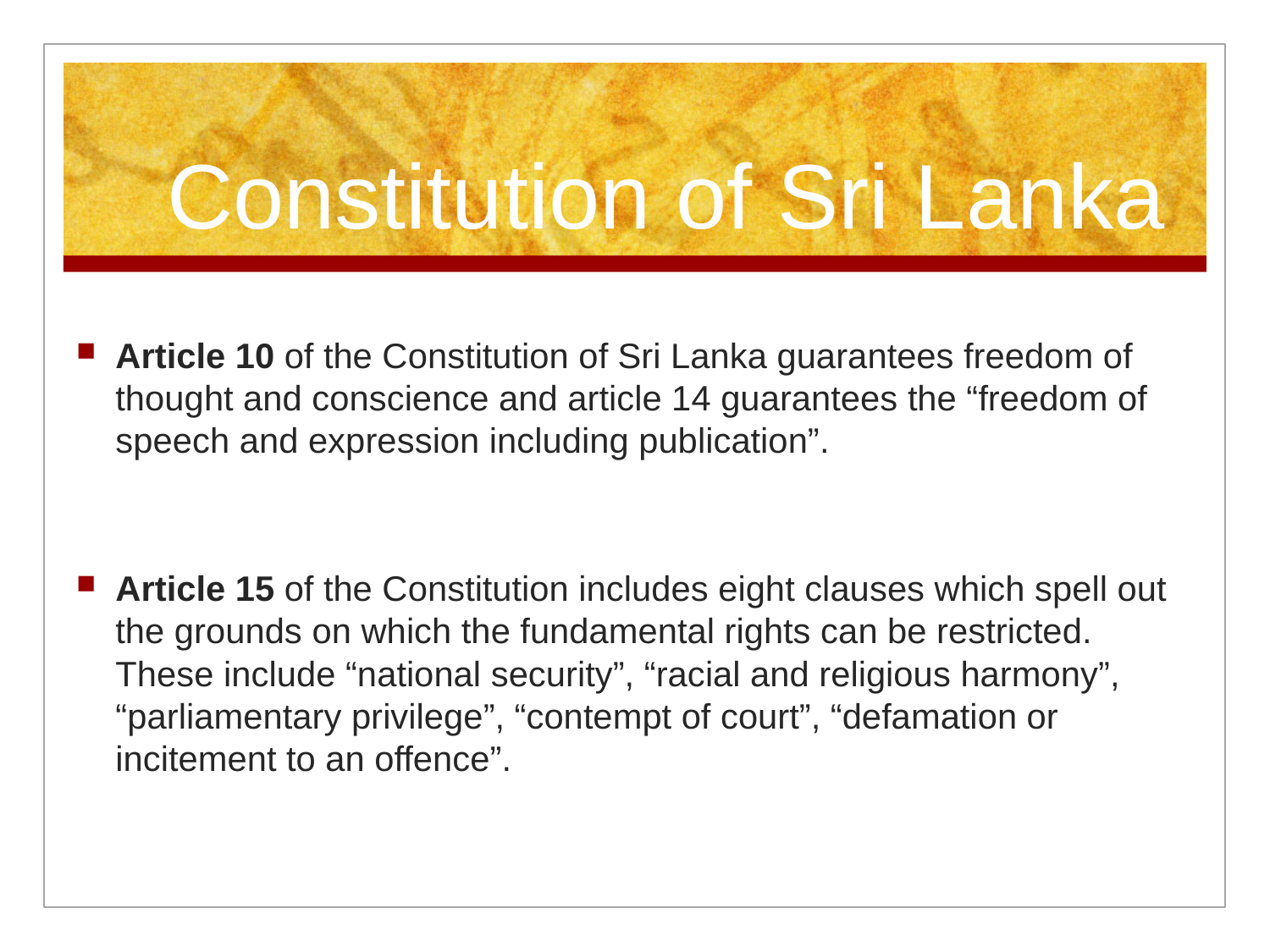

# Constitution of Sri Lanka
Article 10 of the Constitution of Sri Lanka guarantees freedom of thought and conscience and article 14 guarantees the “freedom of speech and expression including publication”.

Article 15 of the Constitution includes eight clauses which spell out the grounds on which the fundamental rights can be restricted. These include “national security”, “racial and religious harmony”, “parliamentary privilege”, “contempt of court”, “defamation or incitement to an offence”.